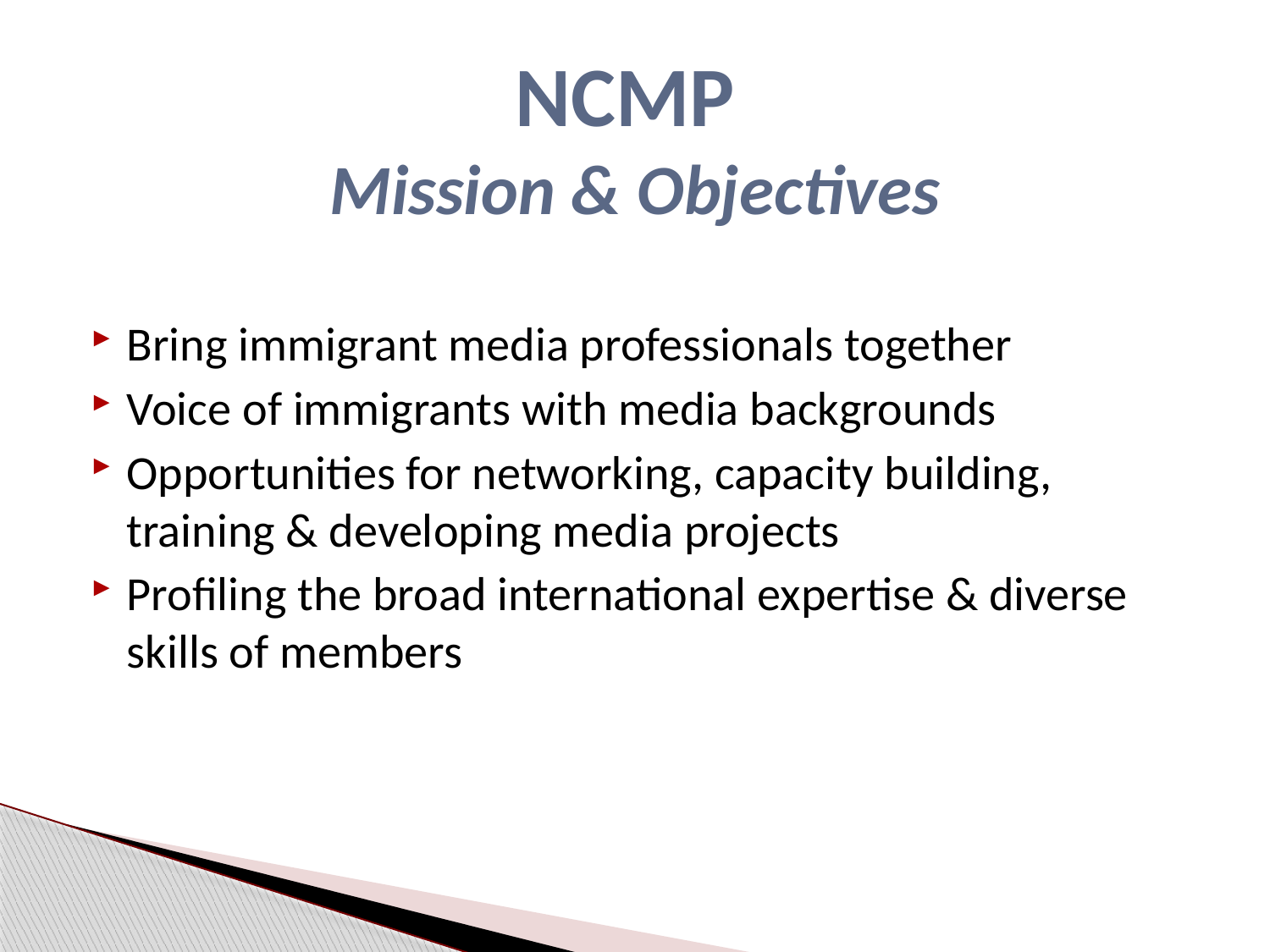

# NCMP Mission & Objectives

Bring immigrant media professionals together
Voice of immigrants with media backgrounds
Opportunities for networking, capacity building, training & developing media projects
Profiling the broad international expertise & diverse skills of members